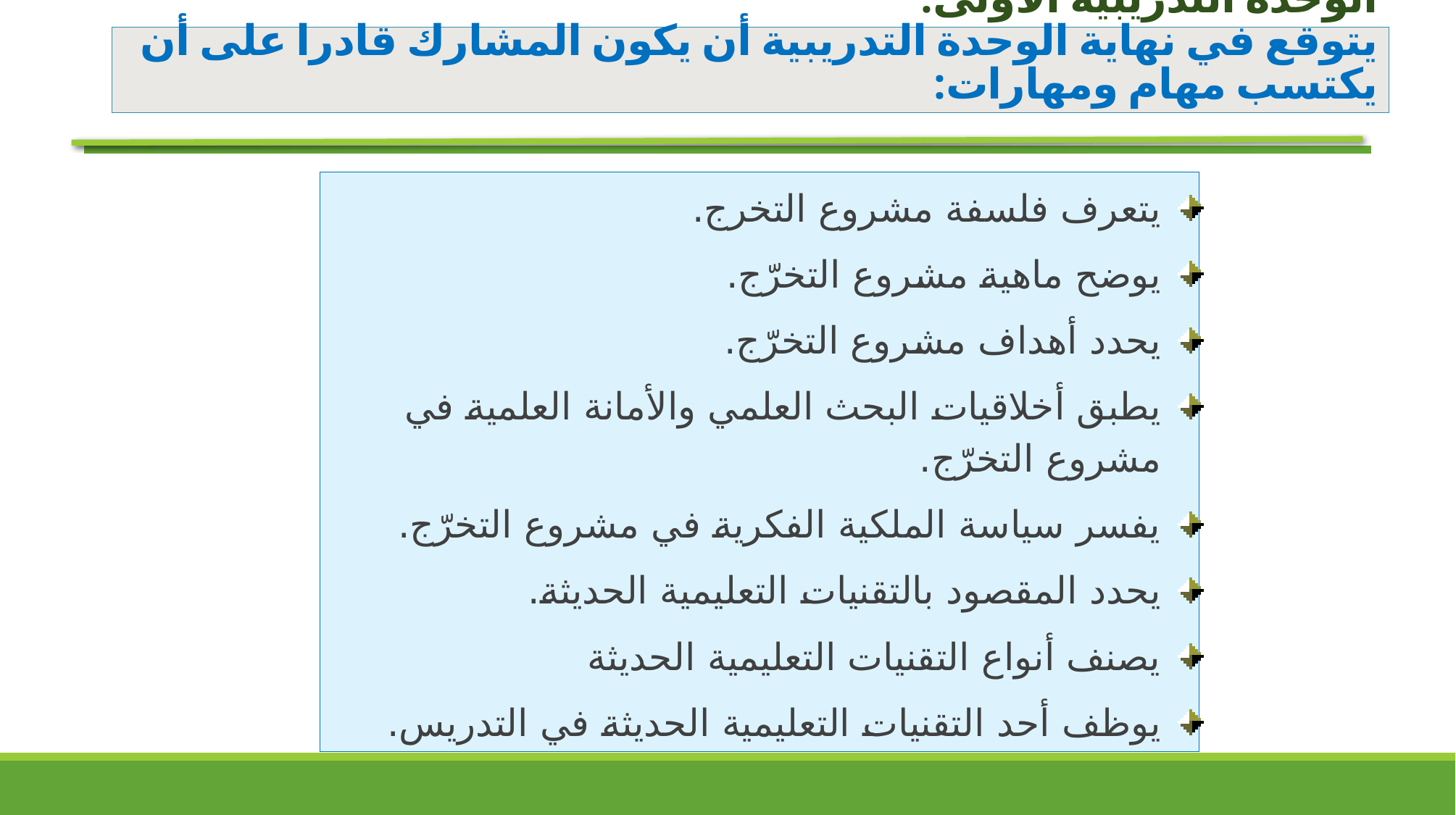

# الوحدة التدريبية الأولى: يتوقع في نهاية الوحدة التدريبية أن يكون المشارك قادرا على أن يكتسب مهام ومهارات:
يتعرف فلسفة مشروع التخرج.
يوضح ماهية مشروع التخرّج.
يحدد أهداف مشروع التخرّج.
يطبق أخلاقيات البحث العلمي والأمانة العلمية في مشروع التخرّج.
يفسر سياسة الملكية الفكرية في مشروع التخرّج.
يحدد المقصود بالتقنيات التعليمية الحديثة.
يصنف أنواع التقنيات التعليمية الحديثة
يوظف أحد التقنيات التعليمية الحديثة في التدريس.